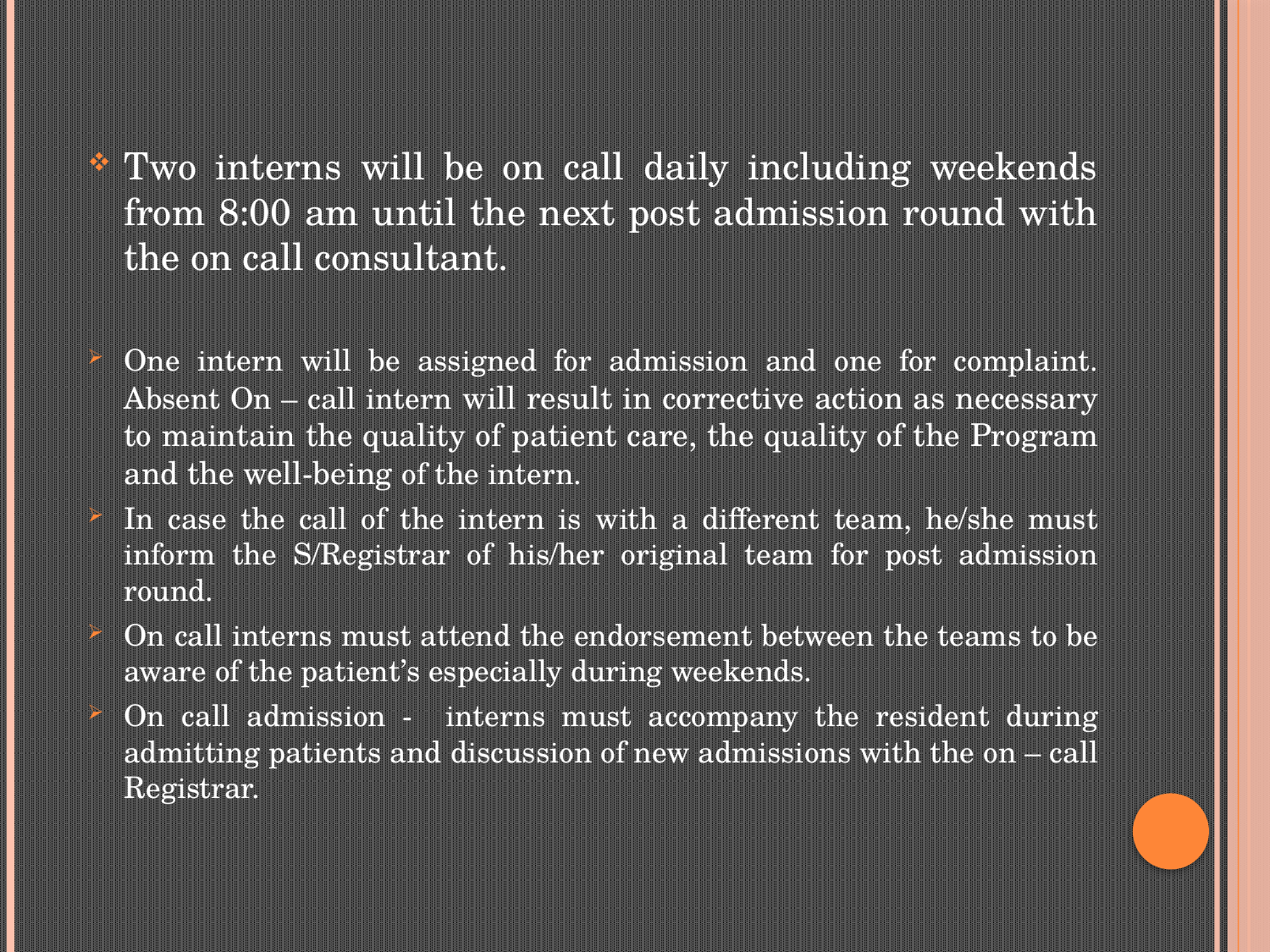

Two interns will be on call daily including weekends from 8:00 am until the next post admission round with the on call consultant.

One intern will be assigned for admission and one for complaint. Absent On – call intern will result in corrective action as necessary to maintain the quality of patient care, the quality of the Program and the well-being of the intern.
In case the call of the intern is with a different team, he/she must inform the S/Registrar of his/her original team for post admission round.
On call interns must attend the endorsement between the teams to be aware of the patient’s especially during weekends.
On call admission -  interns must accompany the resident during admitting patients and discussion of new admissions with the on – call Registrar.